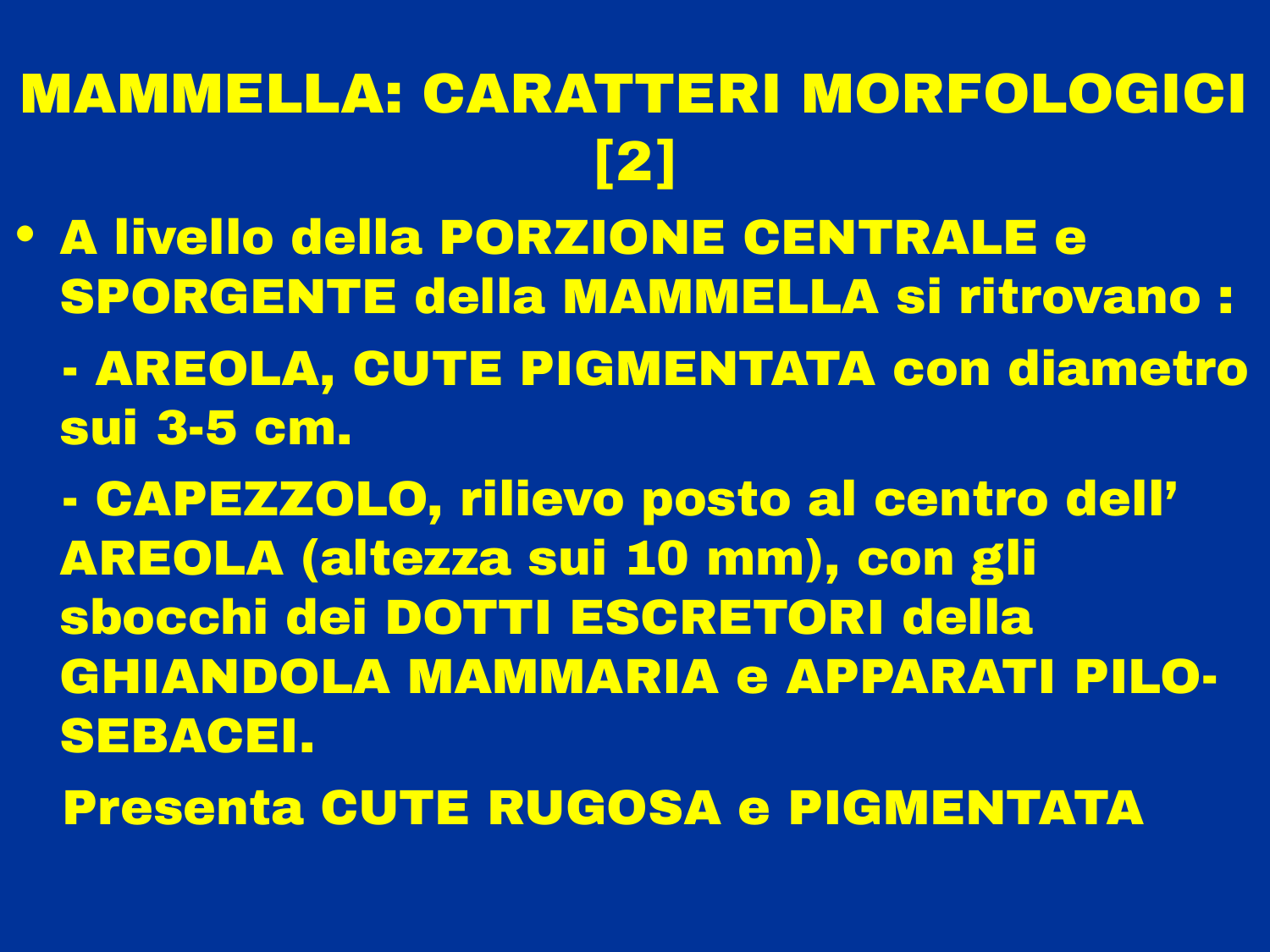

# MAMMELLA: CARATTERI MORFOLOGICI [2]

A livello della PORZIONE CENTRALE e SPORGENTE della MAMMELLA si ritrovano :
   - AREOLA, CUTE PIGMENTATA con diametro sui 3-5 cm.
   - CAPEZZOLO, rilievo posto al centro dell’ AREOLA (altezza sui 10 mm), con gli sbocchi dei DOTTI ESCRETORI della GHIANDOLA MAMMARIA e APPARATI PILO-SEBACEI.
   Presenta CUTE RUGOSA e PIGMENTATA